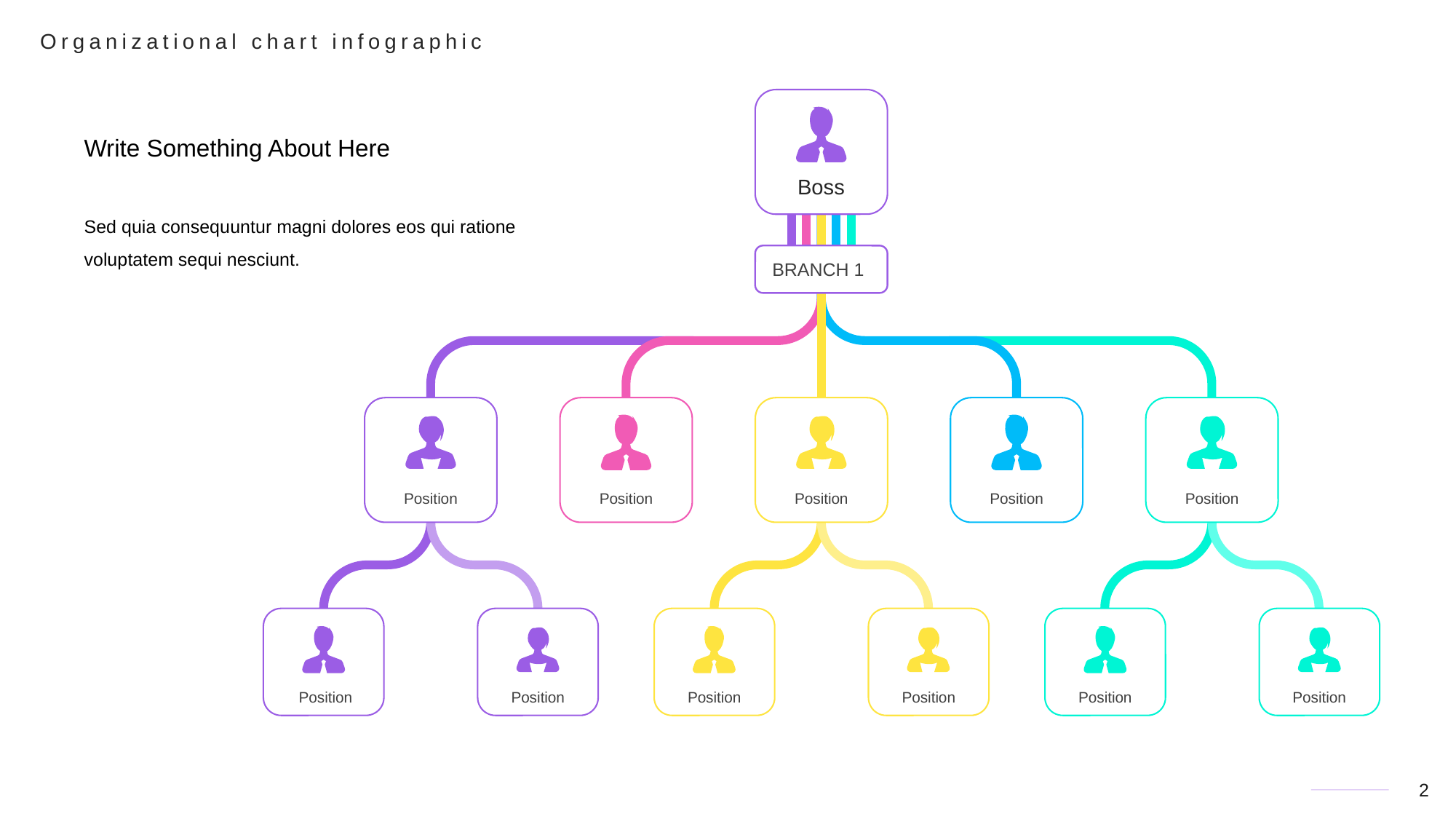

Write Something About Here

Boss

Sed quia consequuntur magni dolores eos qui ratione voluptatem sequi nesciunt.

BRANCH 1

Position
Position
Position
Position
Position

Position
Position
Position
Position
Position
Position